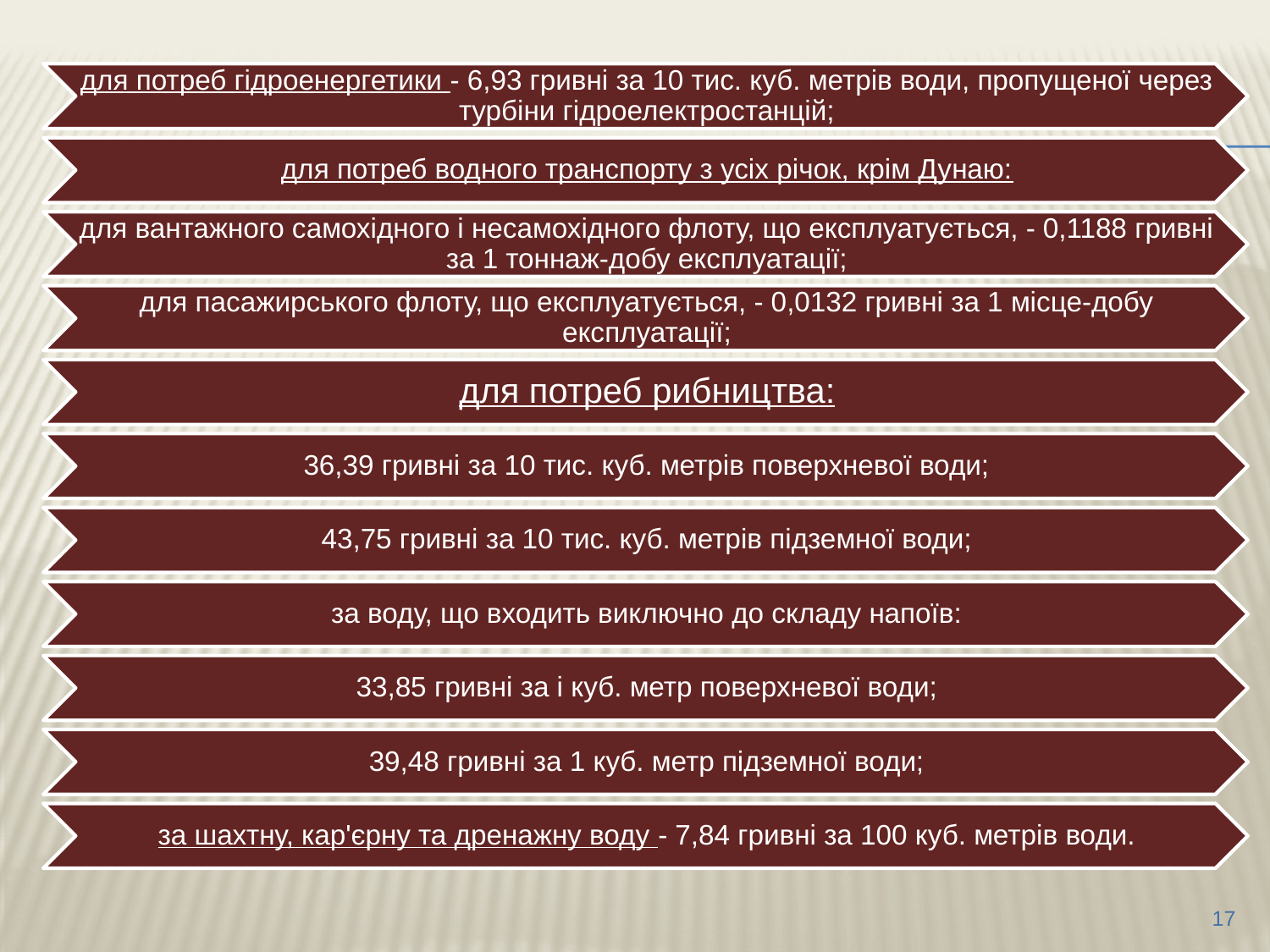

для потреб гідроенергетики - 6,93 гривні за 10 тис. куб. метрів води, пропущеної через турбіни гідроелектростанцій;
для потреб водного транспорту з усіх річок, крім Дунаю:
для вантажного самохідного і несамохідного флоту, що експлуатується, - 0,1188 гривні за 1 тоннаж-добу експлуатації;
для пасажирського флоту, що експлуатується, - 0,0132 гривні за 1 місце-добу експлуатації;
для потреб рибництва:
36,39 гривні за 10 тис. куб. метрів поверхневої води;
43,75 гривні за 10 тис. куб. метрів підземної води;
за воду, що входить виключно до складу напоїв:
33,85 гривні за і куб. метр поверхневої води;
39,48 гривні за 1 куб. метр підземної води;
за шахтну, кар'єрну та дренажну воду - 7,84 гривні за 100 куб. метрів води.
17